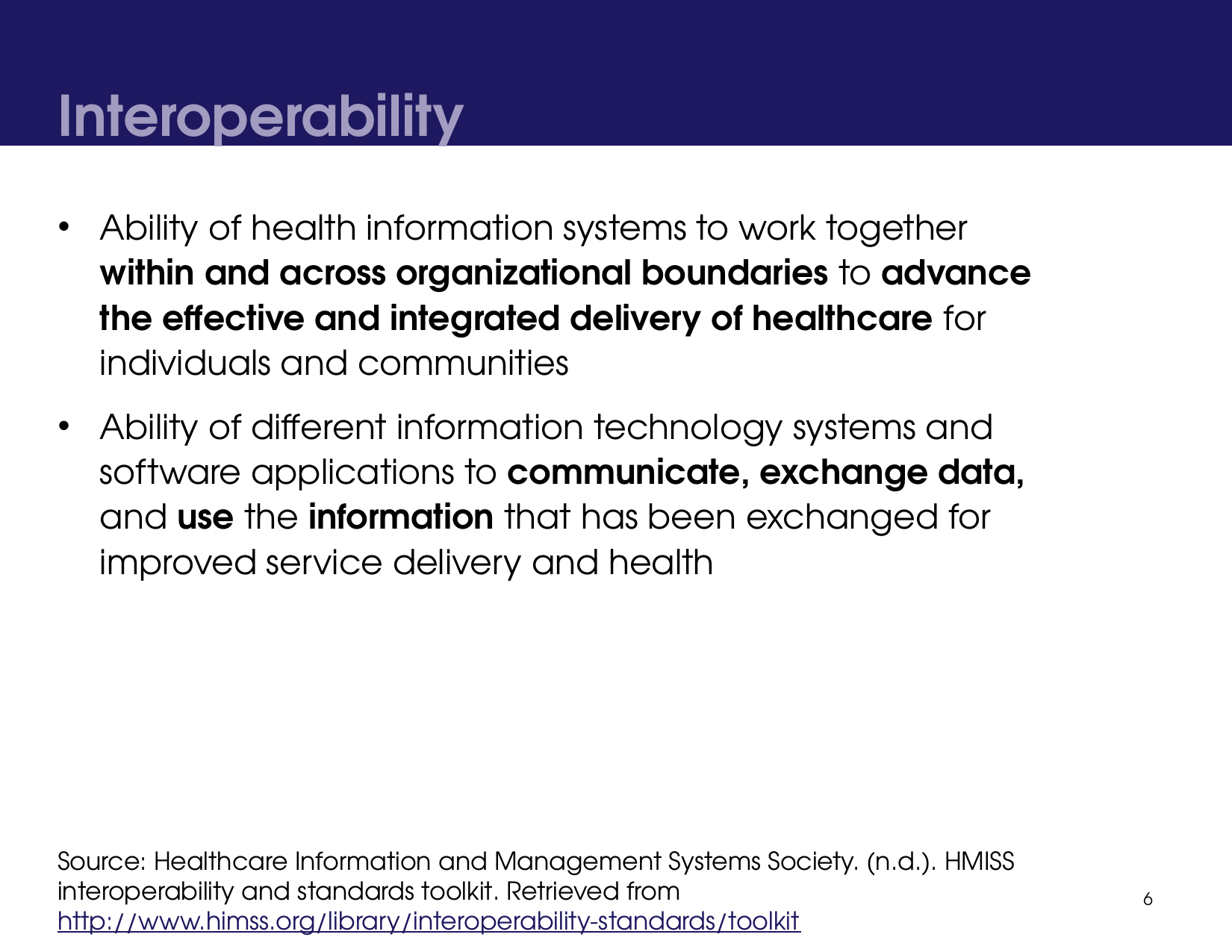

# Interoperability
Ability of health information systems to work together within and across organizational boundaries to advance the effective and integrated delivery of healthcare for individuals and communities
Ability of different information technology systems and software applications to communicate, exchange data, and use the information that has been exchanged for improved service delivery and health
Source: Healthcare Information and Management Systems Society. (n.d.). HMISS interoperability and standards toolkit. Retrieved from http://www.himss.org/library/interoperability-standards/toolkit
6